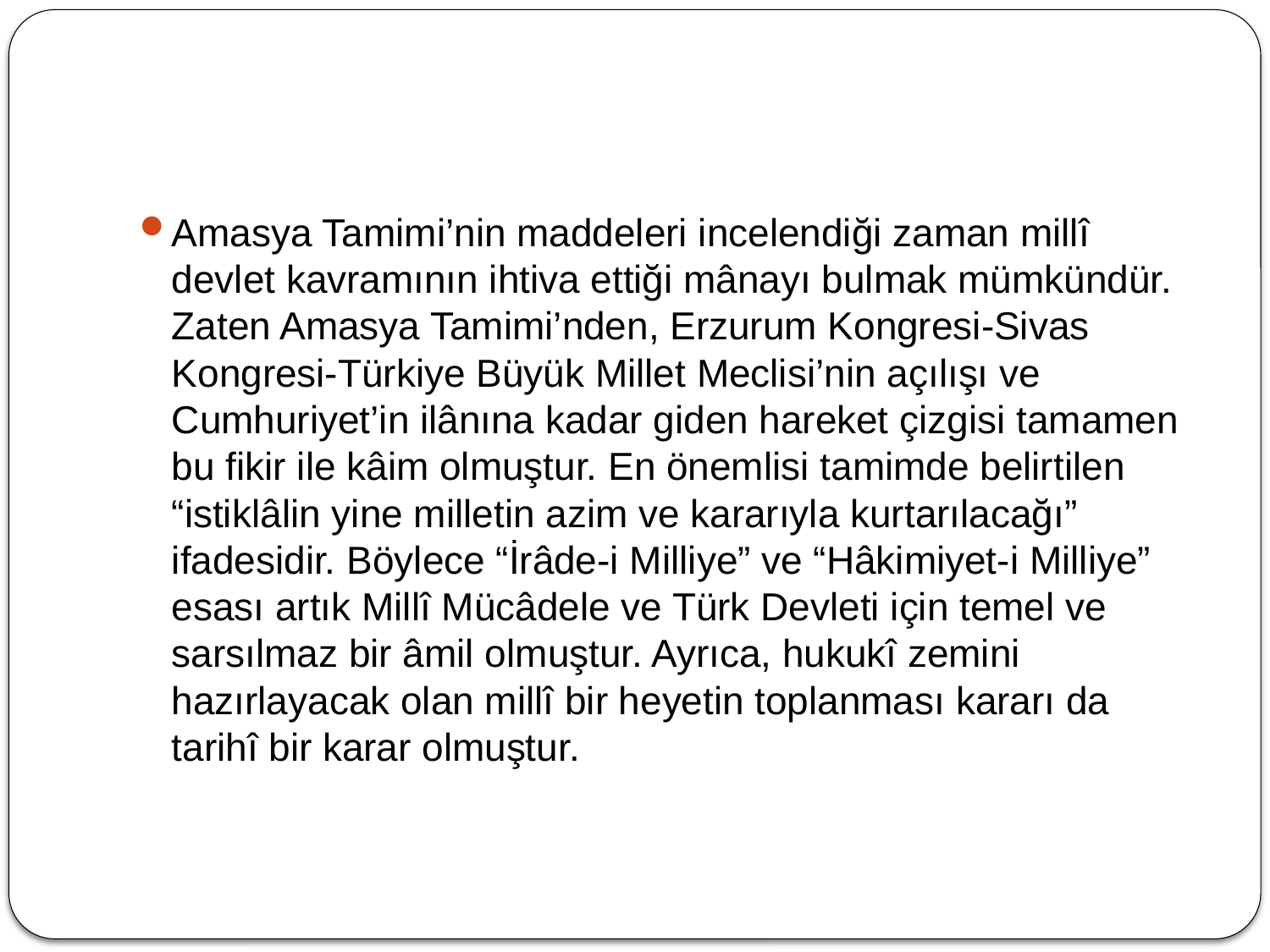

#
Amasya Tamimi’nin maddeleri incelendiği zaman millî devlet kavramının ihtiva ettiği mânayı bulmak mümkündür. Zaten Amasya Tamimi’nden, Erzurum Kongresi-Sivas Kongresi-Türkiye Büyük Millet Meclisi’nin açılışı ve Cumhuriyet’in ilânına kadar giden hareket çizgisi tamamen bu fikir ile kâim olmuştur. En önemlisi tamimde belirtilen “istiklâlin yine milletin azim ve kararıyla kurtarılacağı” ifadesidir. Böylece “İrâde-i Milliye” ve “Hâkimiyet-i Milliye” esası artık Millî Mücâdele ve Türk Devleti için temel ve sarsılmaz bir âmil olmuştur. Ayrıca, hukukî zemini hazırlayacak olan millî bir heyetin toplanması kararı da tarihî bir karar olmuştur.